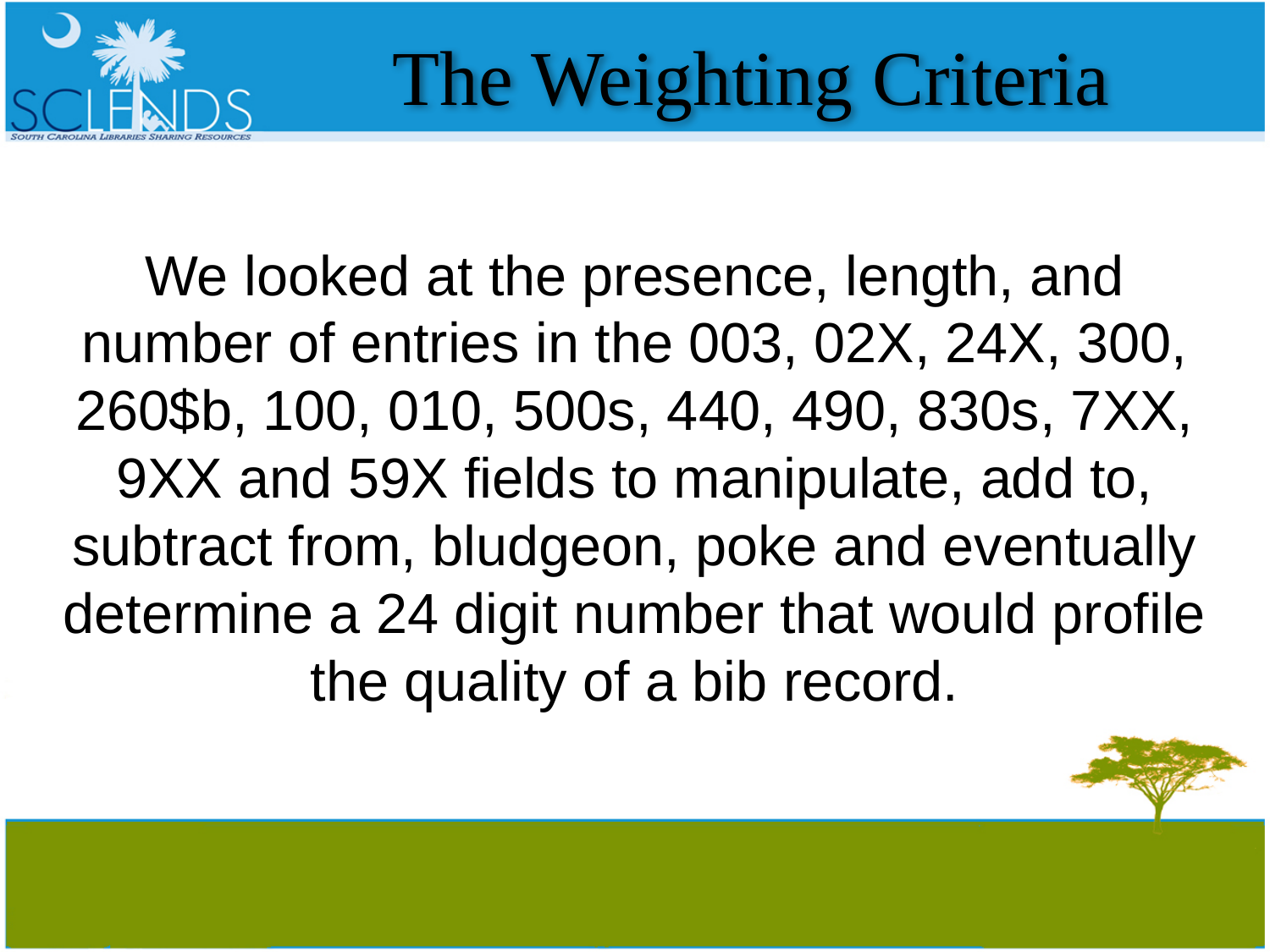

# The Weighting Criteria
We looked at the presence, length, and number of entries in the 003, 02X, 24X, 300, 260$b, 100, 010, 500s, 440, 490, 830s, 7XX, 9XX and 59X fields to manipulate, add to, subtract from, bludgeon, poke and eventually determine a 24 digit number that would profile the quality of a bib record.